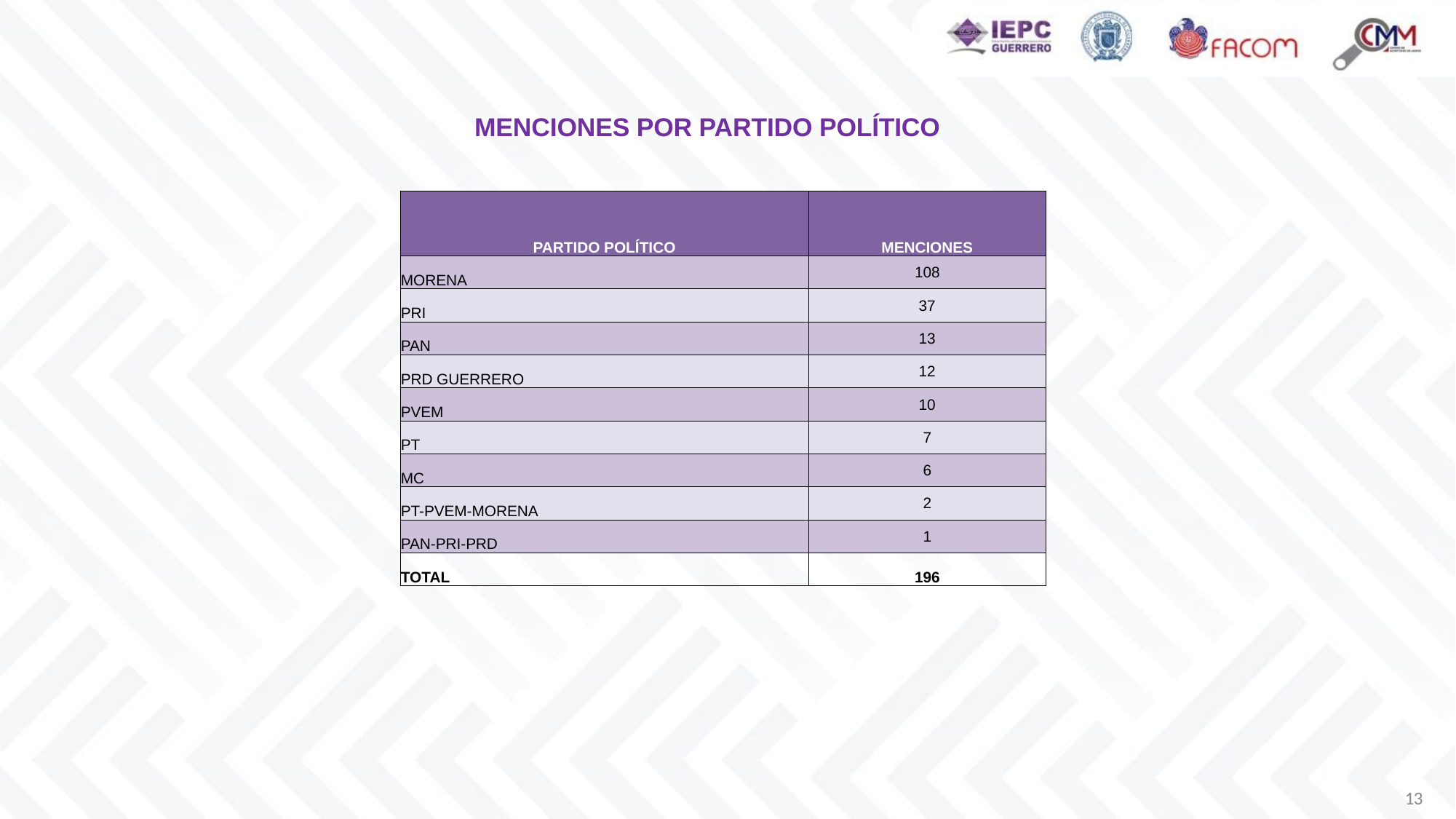

MENCIONES POR PARTIDO POLÍTICO
| PARTIDO POLÍTICO | MENCIONES |
| --- | --- |
| MORENA | 108 |
| PRI | 37 |
| PAN | 13 |
| PRD GUERRERO | 12 |
| PVEM | 10 |
| PT | 7 |
| MC | 6 |
| PT-PVEM-MORENA | 2 |
| PAN-PRI-PRD | 1 |
| TOTAL | 196 |
13